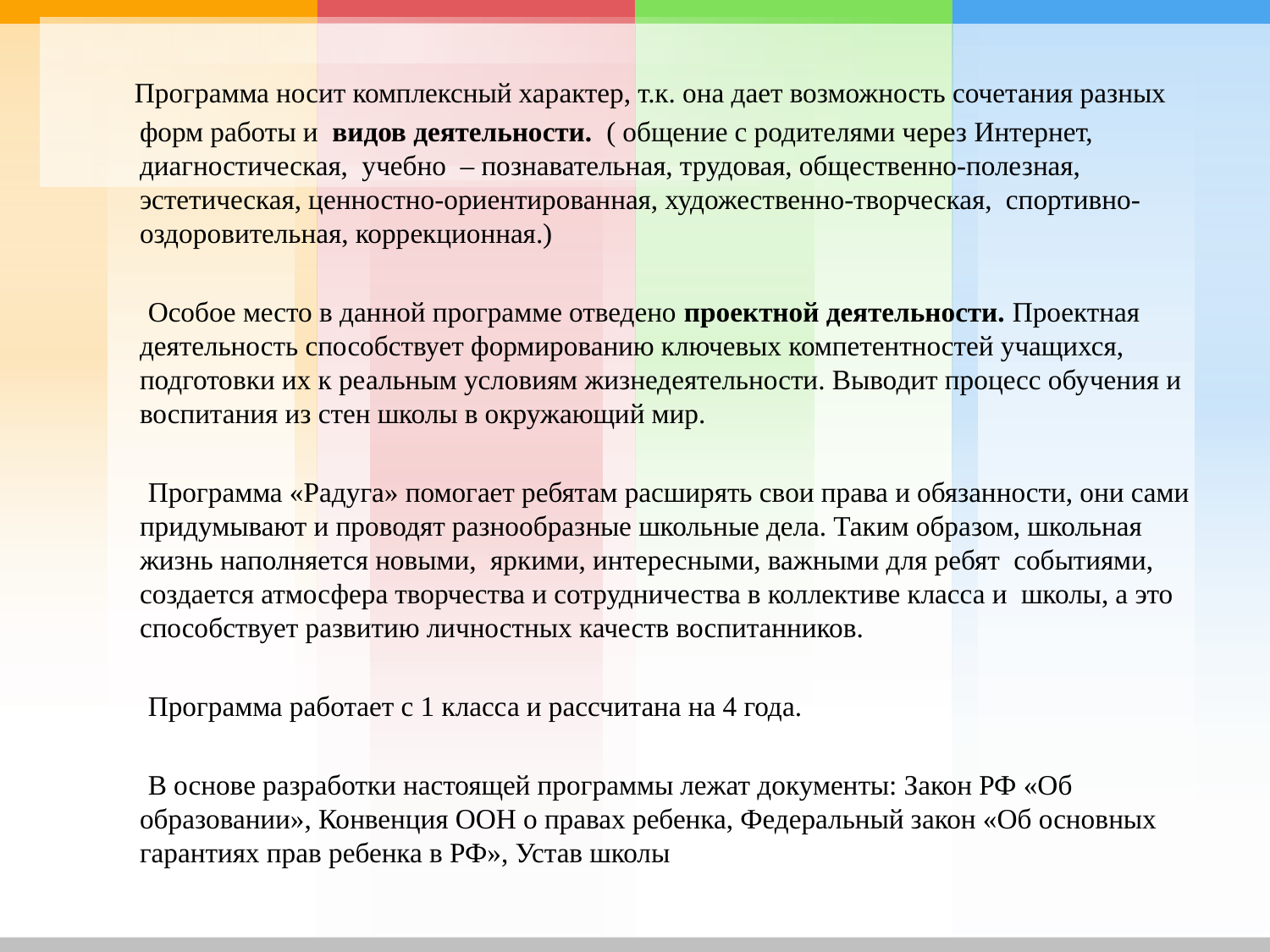

Программа носит комплексный характер, т.к. она дает возможность сочетания разных форм работы и  видов деятельности.  ( общение с родителями через Интернет, диагностическая,  учебно  – познавательная, трудовая, общественно-полезная, эстетическая, ценностно-ориентированная, художественно-творческая,  спортивно- оздоровительная, коррекционная.)

        Особое место в данной программе отведено проектной деятельности. Проектная деятельность способствует формированию ключевых компетентностей учащихся, подготовки их к реальным условиям жизнедеятельности. Выводит процесс обучения и воспитания из стен школы в окружающий мир.

        Программа «Радуга» помогает ребятам расширять свои права и обязанности, они сами придумывают и проводят разнообразные школьные дела. Таким образом, школьная жизнь наполняется новыми,  яркими, интересными, важными для ребят  событиями, создается атмосфера творчества и сотрудничества в коллективе класса и  школы, а это способствует развитию личностных качеств воспитанников.

        Программа работает с 1 класса и рассчитана на 4 года.

        В основе разработки настоящей программы лежат документы: Закон РФ «Об образовании», Конвенция ООН о правах ребенка, Федеральный закон «Об основных гарантиях прав ребенка в РФ», Устав школы